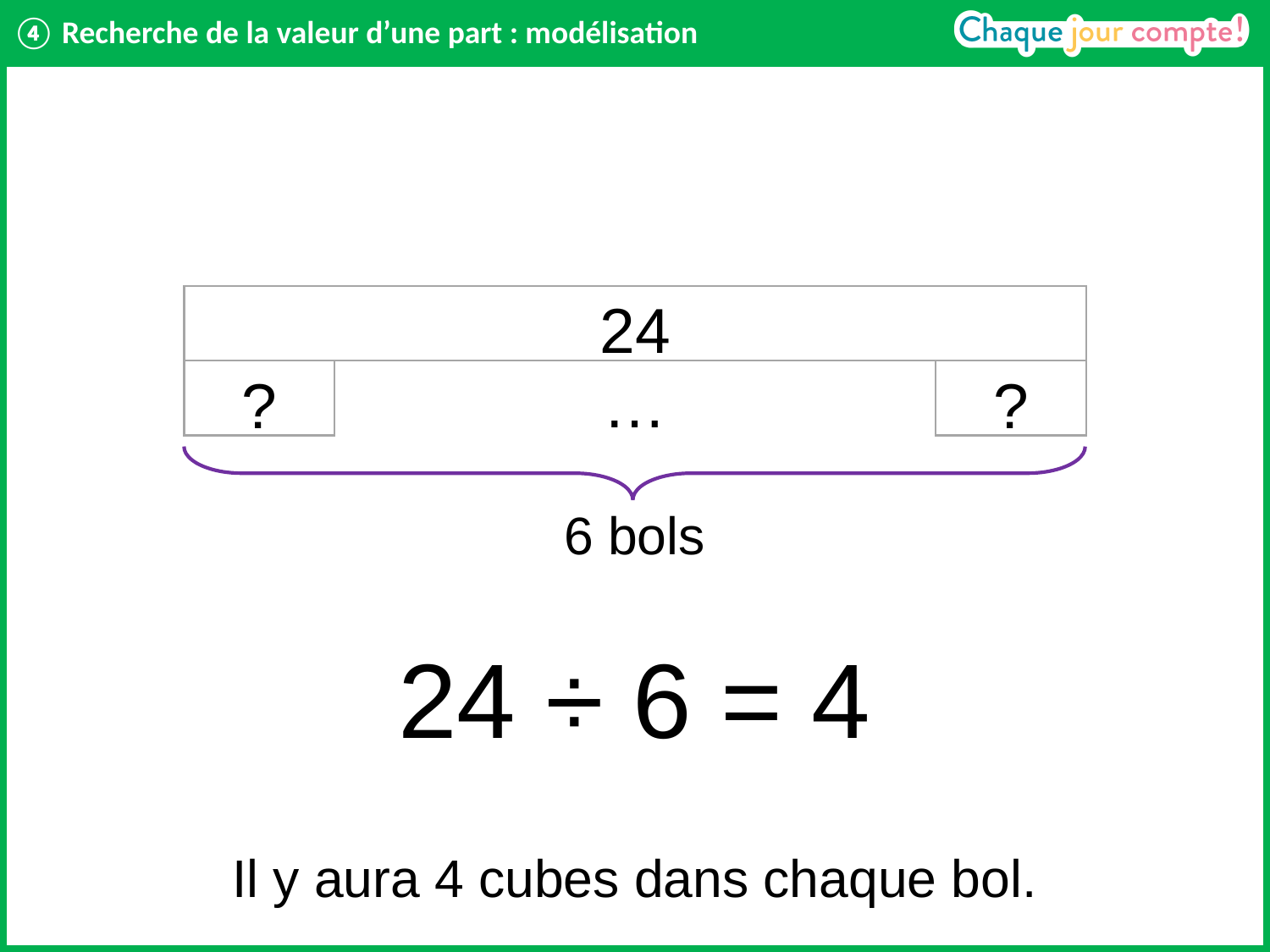

# ④ Recherche de la valeur d’une part : modélisation

24
…
?
?
6 bols
24 ÷ 6 = 4
Il y aura 4 cubes dans chaque bol.